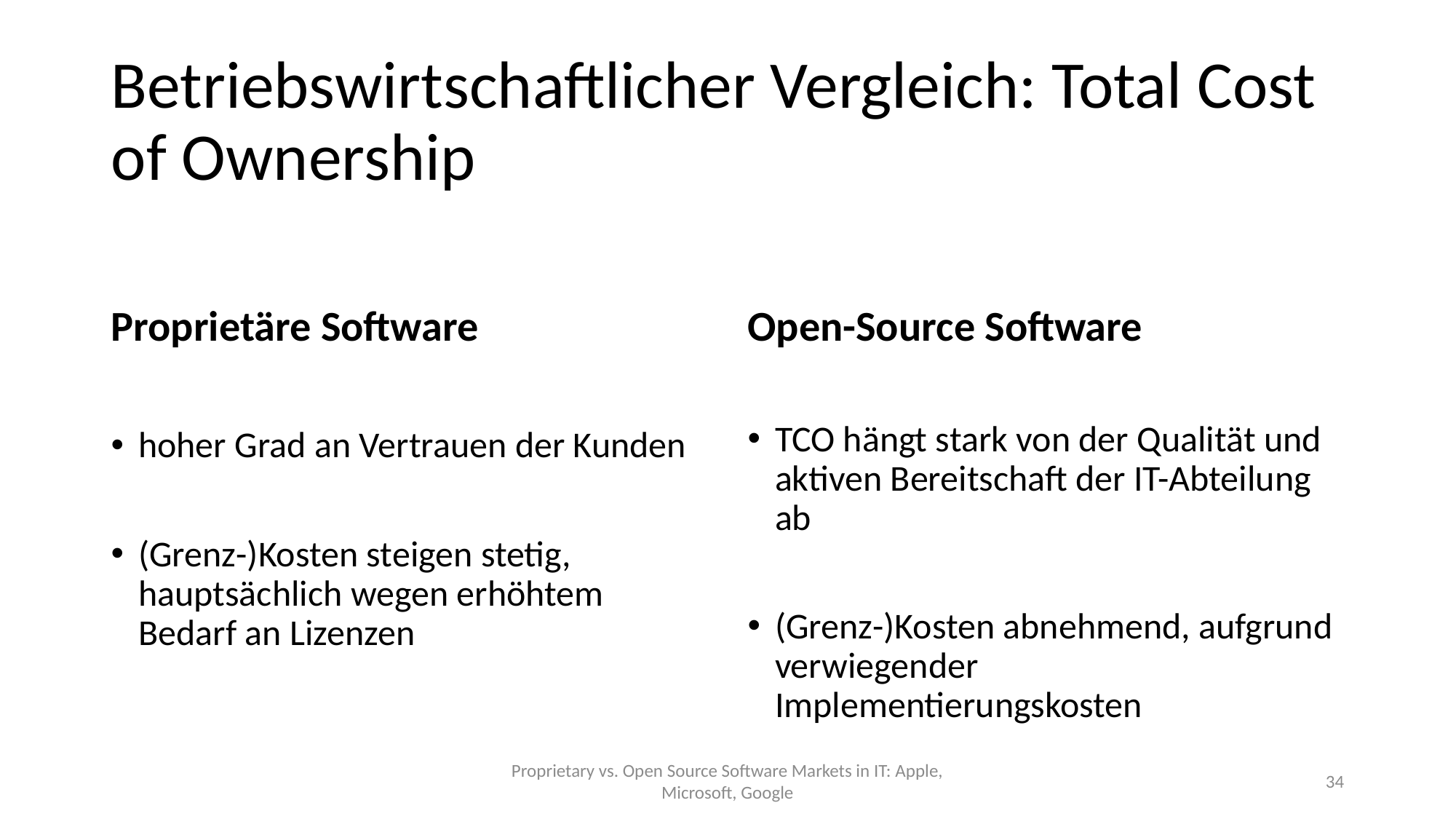

# Betriebswirtschaftlicher Vergleich: Total Cost of Ownership
Proprietäre Software

hoher Grad an Vertrauen der Kunden

(Grenz-)Kosten steigen stetig, hauptsächlich wegen erhöhtem Bedarf an Lizenzen
Open-Source Software

TCO hängt stark von der Qualität und aktiven Bereitschaft der IT-Abteilung ab

(Grenz-)Kosten abnehmend, aufgrund verwiegender Implementierungskosten
Proprietary vs. Open Source Software Markets in IT: Apple, Microsoft, Google
34